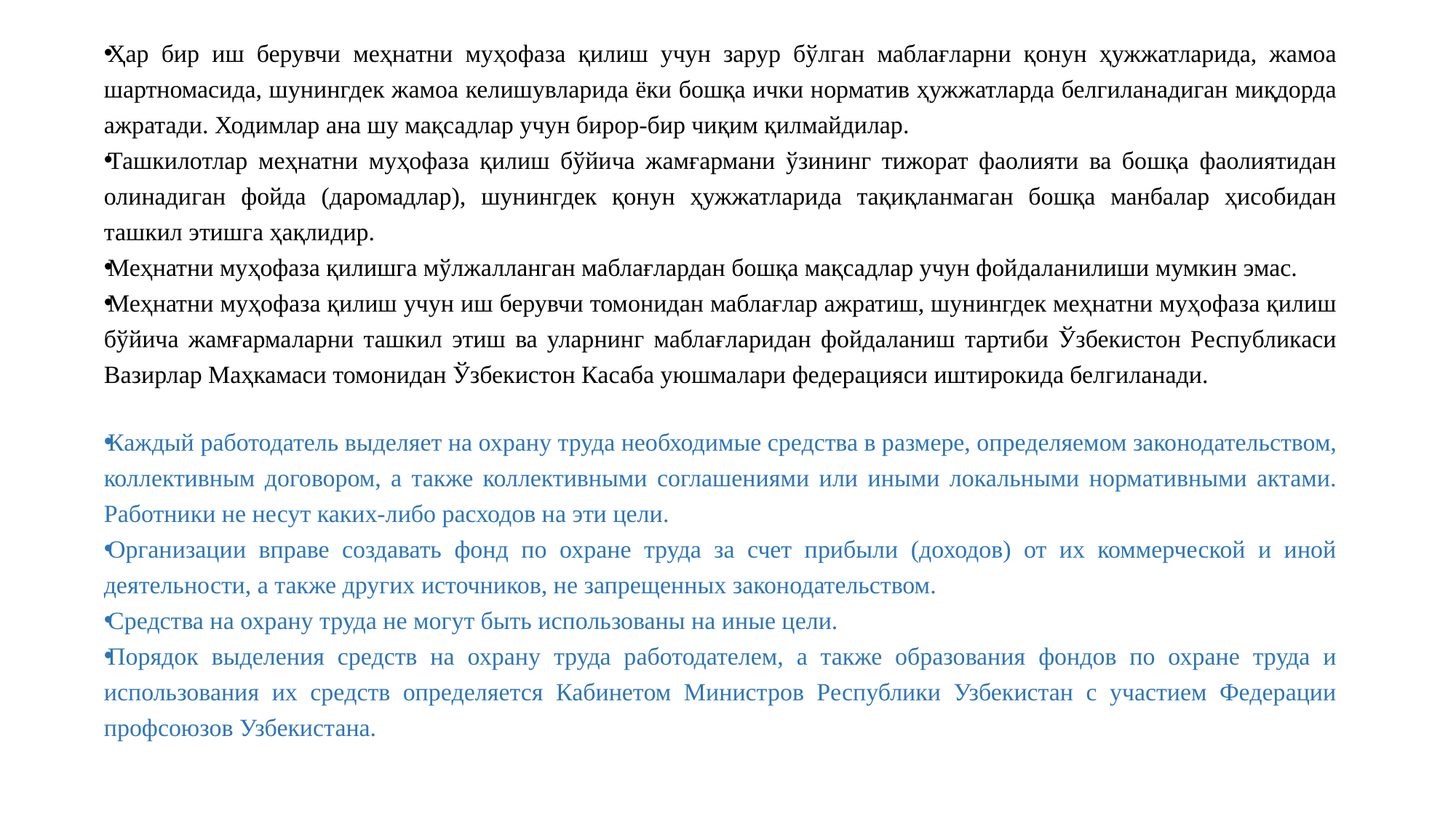

Ҳар бир иш берувчи меҳнатни муҳофаза қилиш учун зарур бўлган маблағларни қонун ҳужжатларида, жамоа шартномасида, шунингдек жамоа келишувларида ёки бошқа ички норматив ҳужжатларда белгиланадиган миқдорда ажратади. Ходимлар ана шу мақсадлар учун бирор-бир чиқим қилмайдилар.
Ташкилотлар меҳнатни муҳофаза қилиш бўйича жамғармани ўзининг тижорат фаолияти ва бошқа фаолиятидан олинадиган фойда (даромадлар), шунингдек қонун ҳужжатларида тақиқланмаган бошқа манбалар ҳисобидан ташкил этишга ҳақлидир.
Меҳнатни муҳофаза қилишга мўлжалланган маблағлардан бошқа мақсадлар учун фойдаланилиши мумкин эмас.
Меҳнатни муҳофаза қилиш учун иш берувчи томонидан маблағлар ажратиш, шунингдек меҳнатни муҳофаза қилиш бўйича жамғармаларни ташкил этиш ва уларнинг маблағларидан фойдаланиш тартиби Ўзбекистон Республикаси Вазирлар Маҳкамаси томонидан Ўзбекистон Касаба уюшмалари федерацияси иштирокида белгиланади.

Каждый работодатель выделяет на охрану труда необходимые средства в размере, определяемом законодательством, коллективным договором, а также коллективными соглашениями или иными локальными нормативными актами. Работники не несут каких-либо расходов на эти цели.
Организации вправе создавать фонд по охране труда за счет прибыли (доходов) от их коммерческой и иной деятельности, а также других источников, не запрещенных законодательством.
Средства на охрану труда не могут быть использованы на иные цели.
Порядок выделения средств на охрану труда работодателем, а также образования фондов по охране труда и использования их средств определяется Кабинетом Министров Республики Узбекистан с участием Федерации профсоюзов Узбекистана.